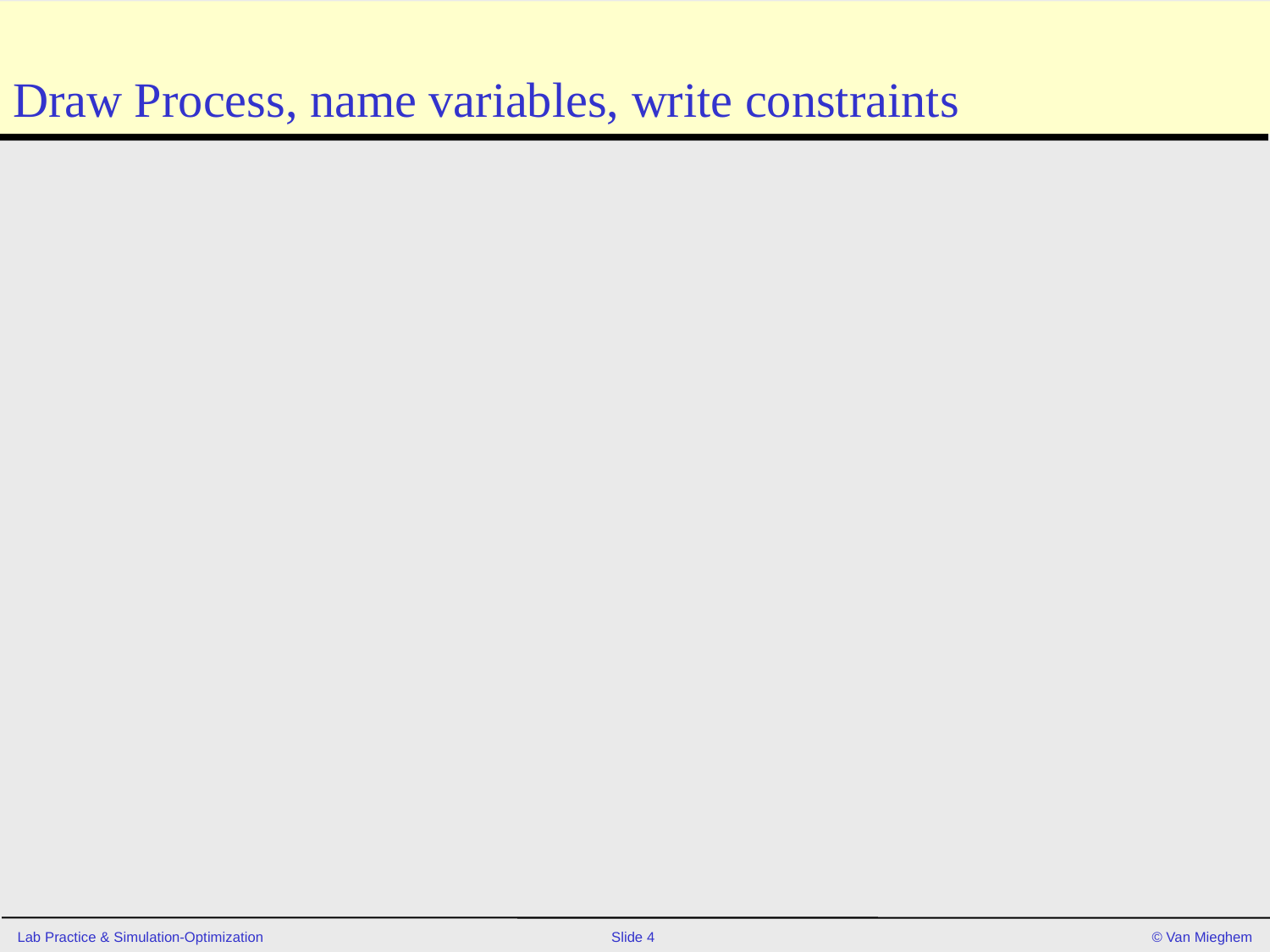

# Draw Process, name variables, write constraints